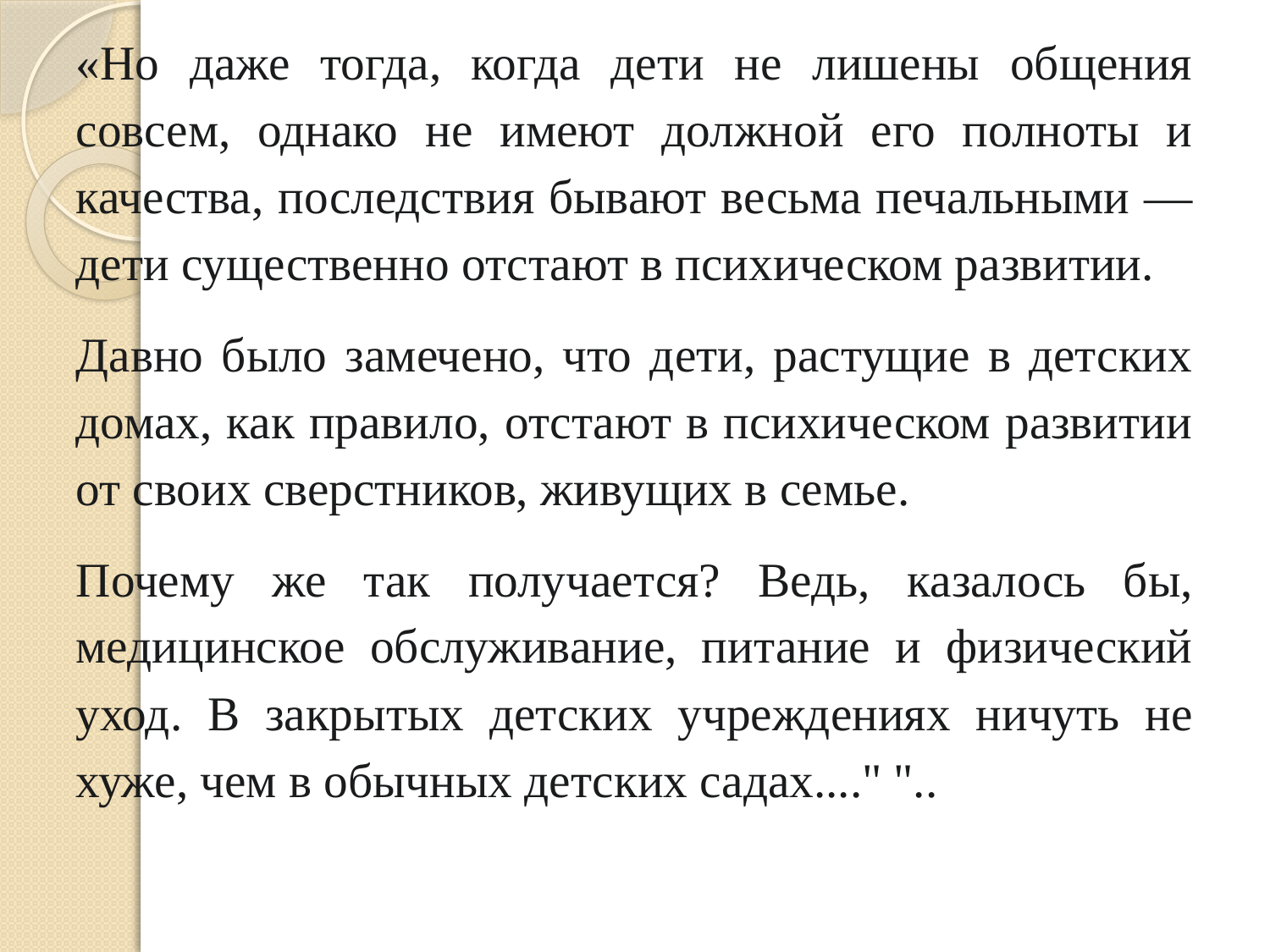

«Но даже тогда, когда дети не лишены общения совсем, однако не имеют должной его полноты и качества, последствия бывают весьма печальными — дети существенно отстают в психическом развитии.
Давно было замечено, что дети, растущие в детских домах, как правило, отстают в психическом развитии от своих сверстников, живущих в семье.
Почему же так получается? Ведь, казалось бы, медицинское обслуживание, питание и физический уход. В закрытых детских учреждениях ничуть не хуже, чем в обычных детских садах...." "..